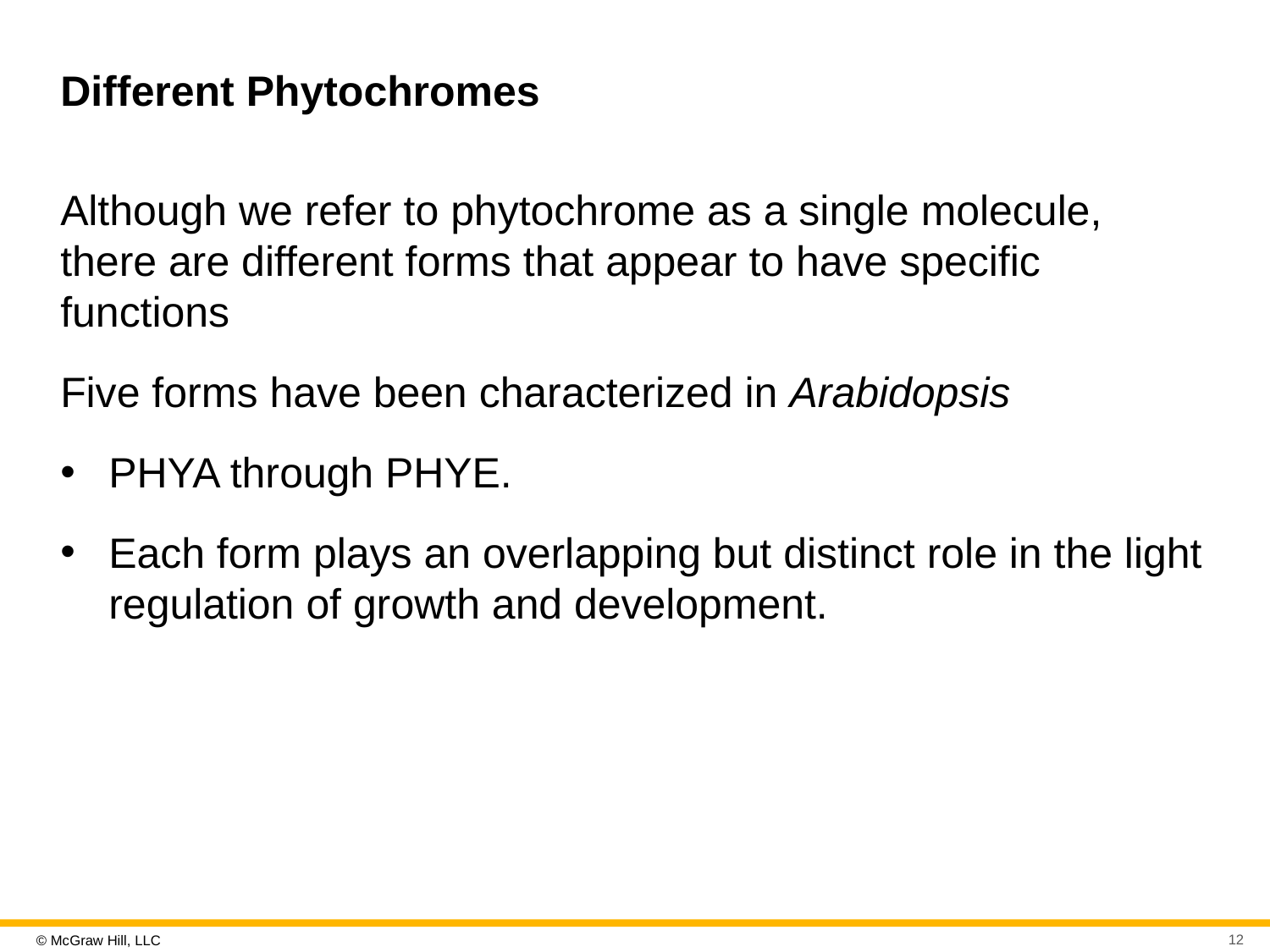

# Different Phytochromes
Although we refer to phytochrome as a single molecule, there are different forms that appear to have specific functions
Five forms have been characterized in Arabidopsis
PHYA through PHYE.
Each form plays an overlapping but distinct role in the light regulation of growth and development.
12